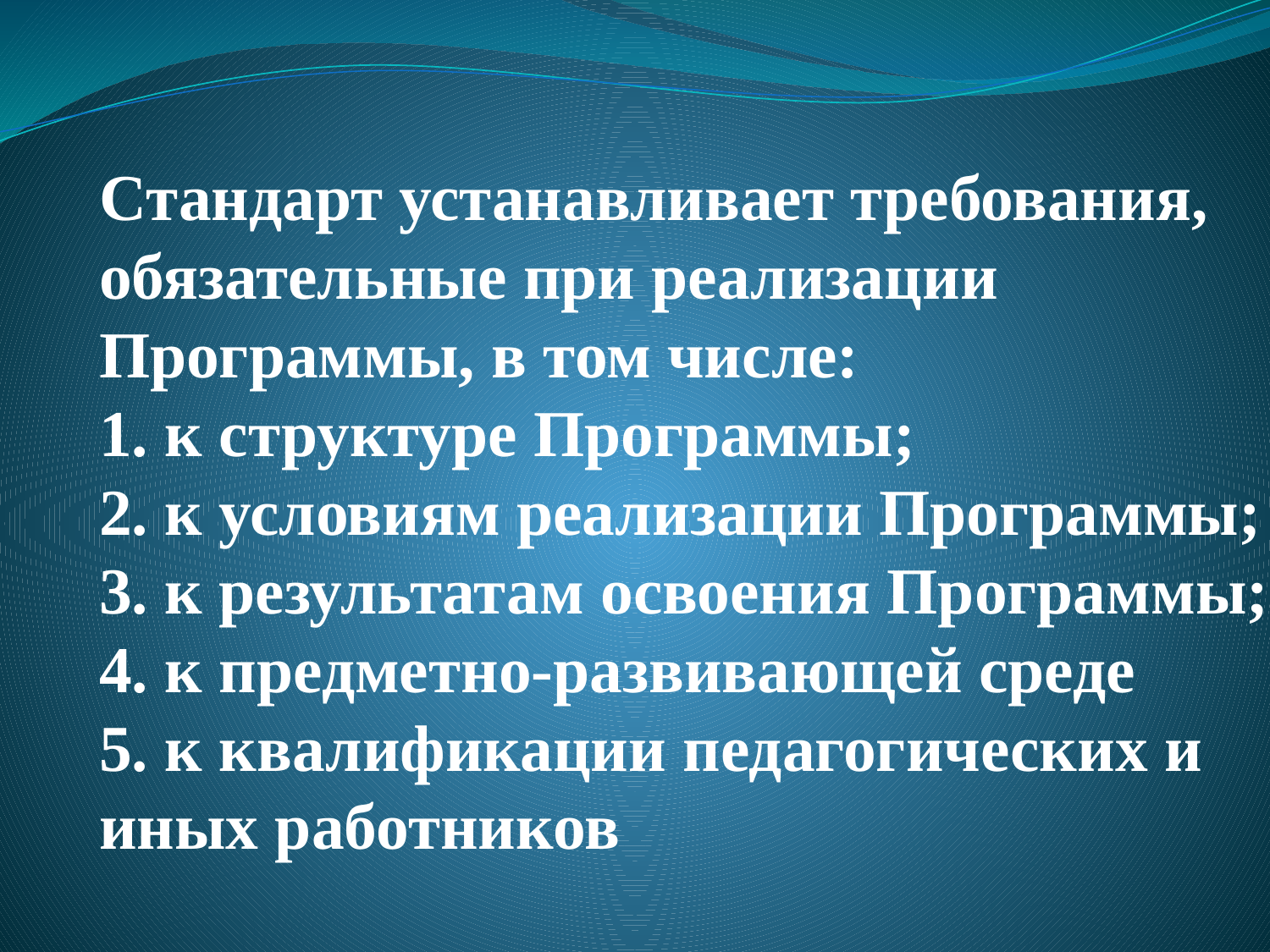

# Стандарт устанавливает требования, обязательные при реализации Программы, в том числе: 1. к структуре Программы; 2. к условиям реализации Программы; 3. к результатам освоения Программы; 4. к предметно-развивающей среде 5. к квалификации педагогических и иных работников